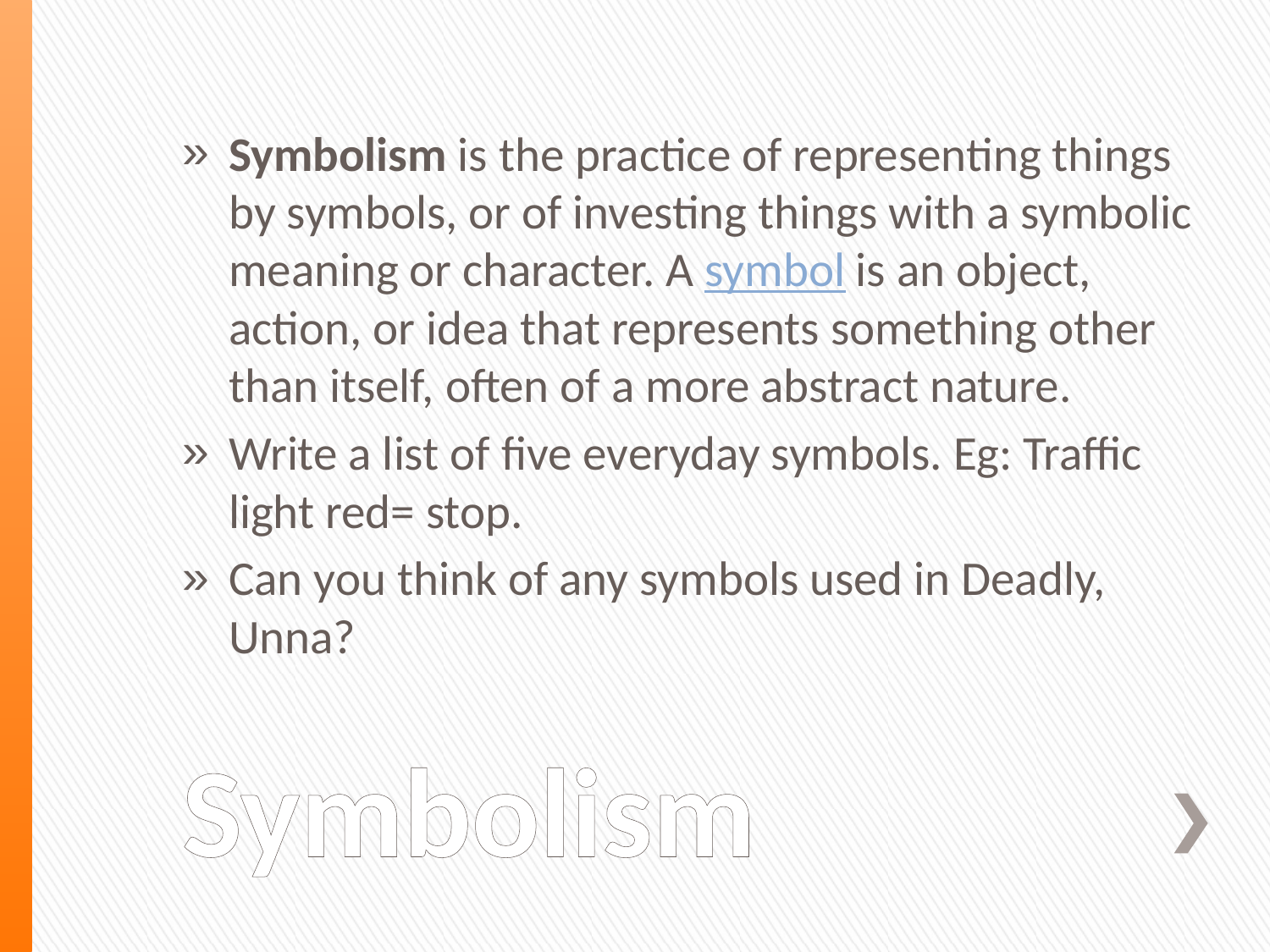

Symbolism is the practice of representing things by symbols, or of investing things with a symbolic meaning or character. A symbol is an object, action, or idea that represents something other than itself, often of a more abstract nature.
Write a list of five everyday symbols. Eg: Traffic light red= stop.
Can you think of any symbols used in Deadly, Unna?
# Symbolism